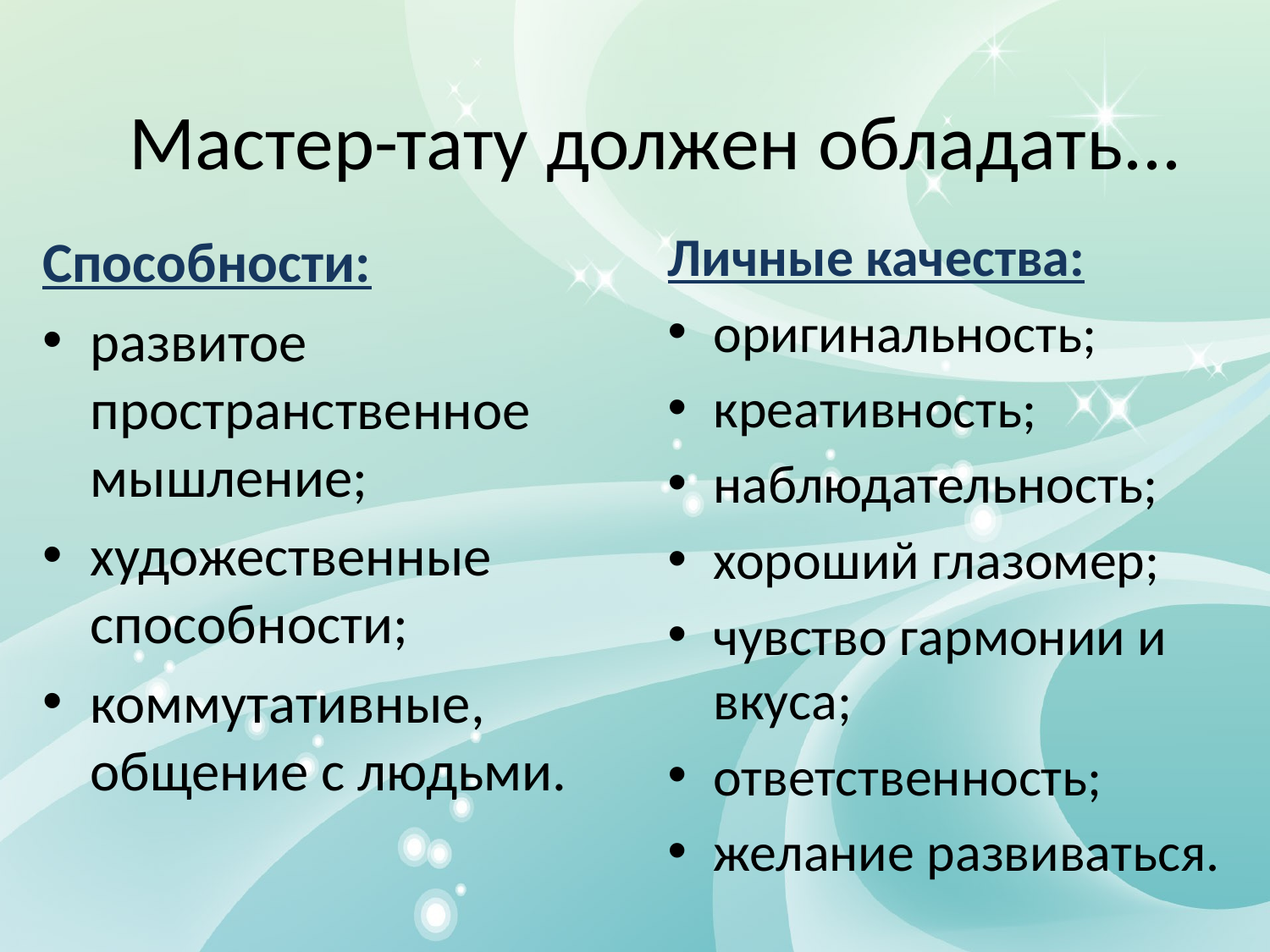

Мастер-тату должен обладать...
Личные качества:
оригинальность;
креативность;
наблюдательность;
хороший глазомер;
чувство гармонии и вкуса;
ответственность;
желание развиваться.

Способности:
развитое пространственное мышление;
художественные способности;
коммутативные, общение с людьми.